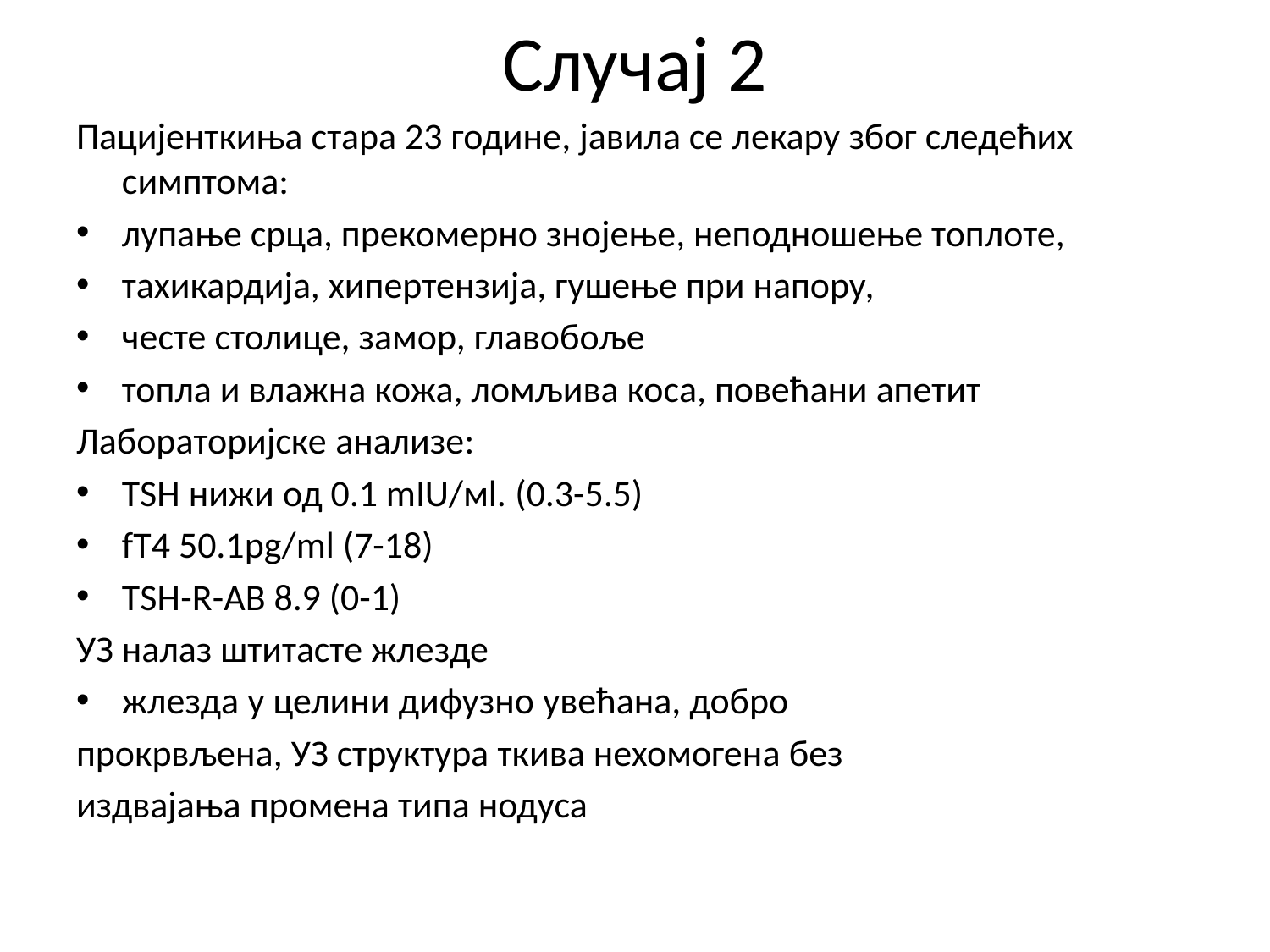

# Случај 2
Пацијенткиња стара 23 године, јавила се лекару због следећих симптома:
лупање срца, прекомерно знојење, неподношење топлоте,
тахикардија, хипертензија, гушење при напору,
честе столице, замор, главобоље
топла и влажна кожа, ломљива коса, повећани апетит
Лабораторијске анализе:
TSH нижи од 0.1 mIU/мl. (0.3-5.5)
fT4 50.1pg/ml (7-18)
ТSH-R-AB 8.9 (0-1)
УЗ налаз штитасте жлезде
жлезда у целини дифузно увећана, добро
прокрвљена, УЗ структура ткива нехомогена без
издвајања промена типа нодуса